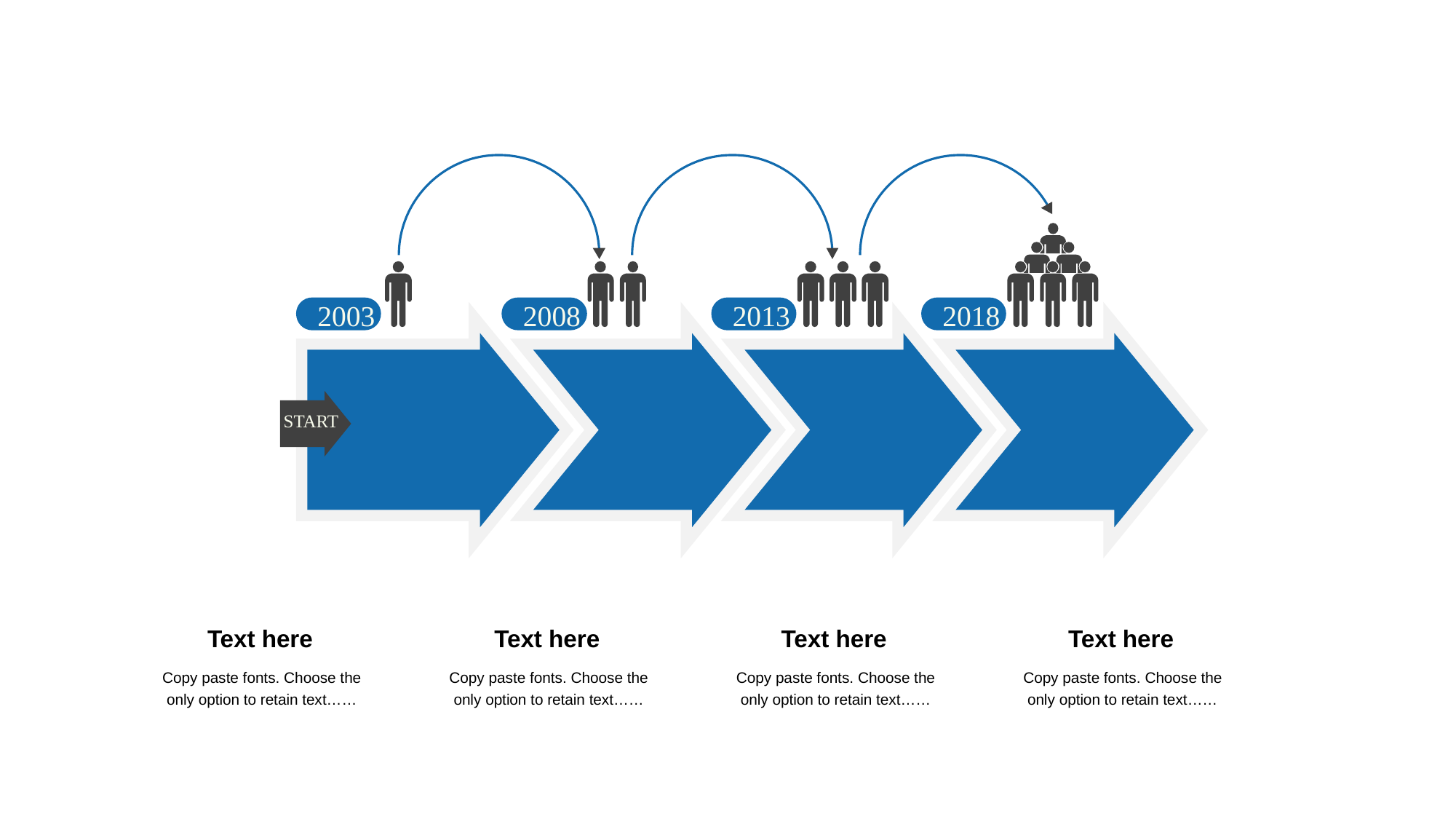

2003
2008
2013
2018

START
Text here
Copy paste fonts. Choose the only option to retain text……
Text here
Copy paste fonts. Choose the only option to retain text……
Text here
Copy paste fonts. Choose the only option to retain text……
Text here
Copy paste fonts. Choose the only option to retain text……